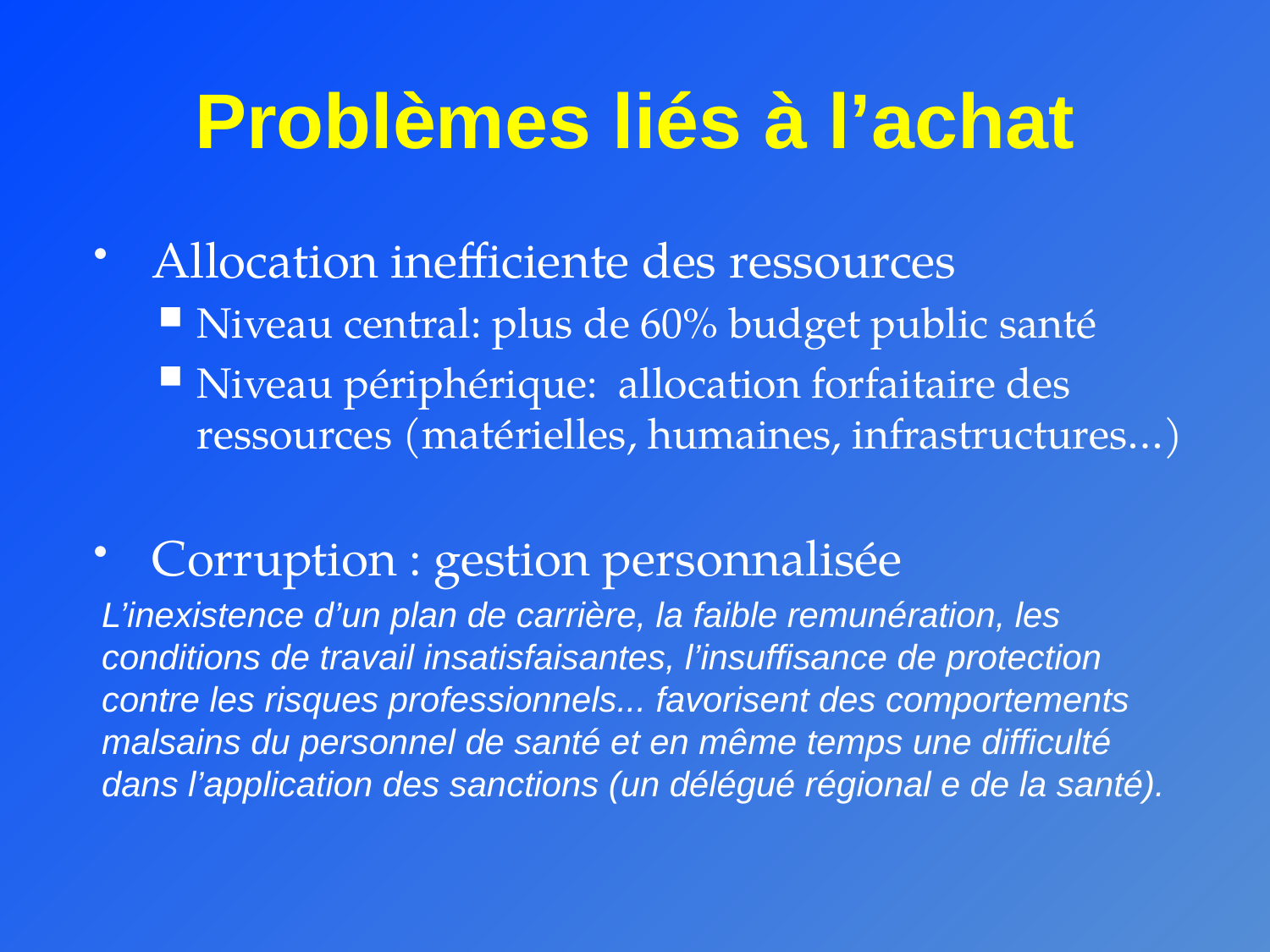

# Problèmes liés à l’achat
Allocation inefficiente des ressources
Niveau central: plus de 60% budget public santé
Niveau périphérique:  allocation forfaitaire des ressources (matérielles, humaines, infrastructures…)

Corruption : gestion personnalisée
L’inexistence d’un plan de carrière, la faible remunération, les conditions de travail insatisfaisantes, l’insuffisance de protection contre les risques professionnels... favorisent des comportements malsains du personnel de santé et en même temps une difficulté dans l’application des sanctions (un délégué régional e de la santé).